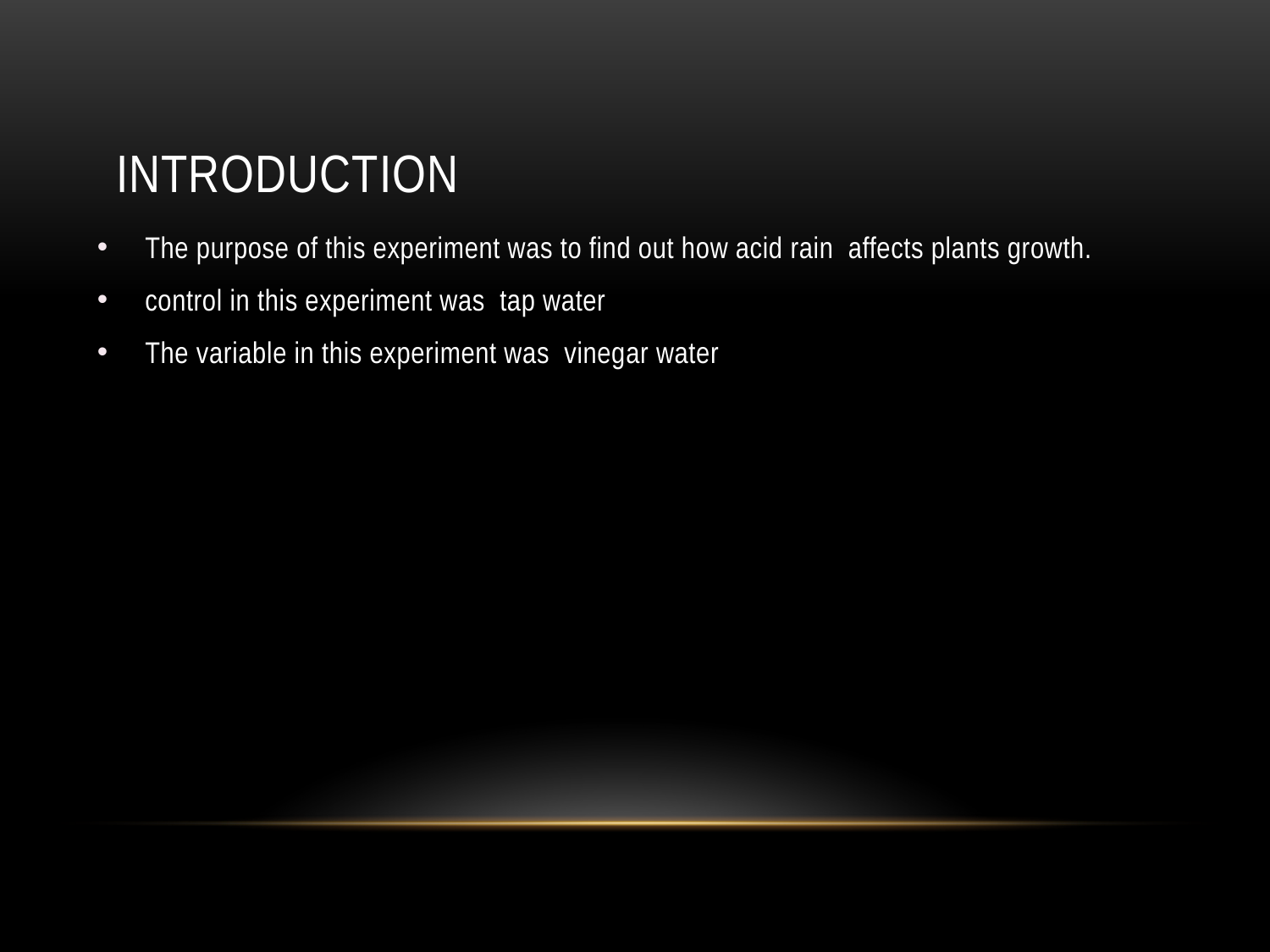

# Introduction
The purpose of this experiment was to find out how acid rain  affects plants growth.
control in this experiment was  tap water
The variable in this experiment was  vinegar water